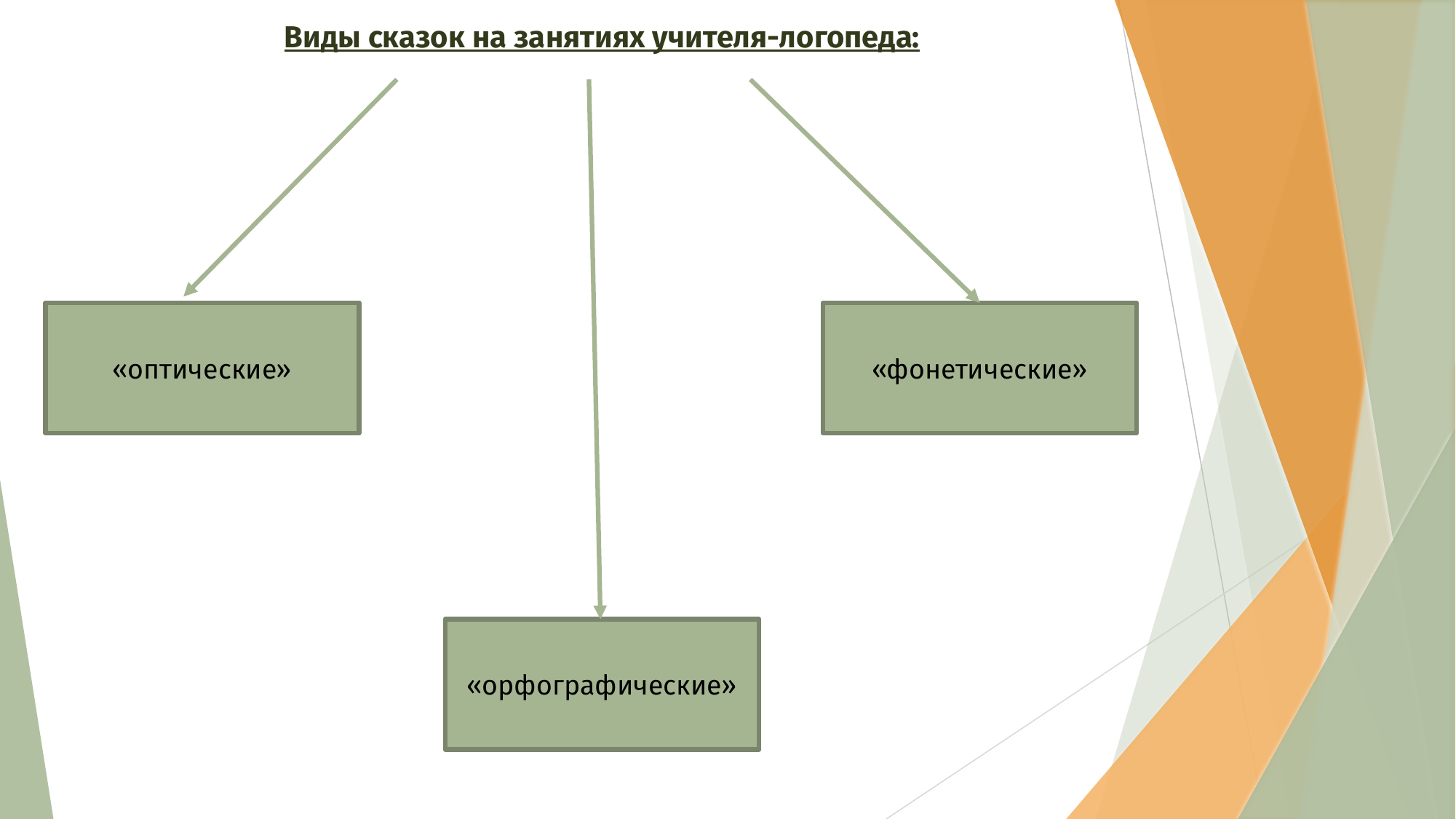

Виды сказок на занятиях учителя-логопеда:
«оптические»
«фонетические»
«орфографические»